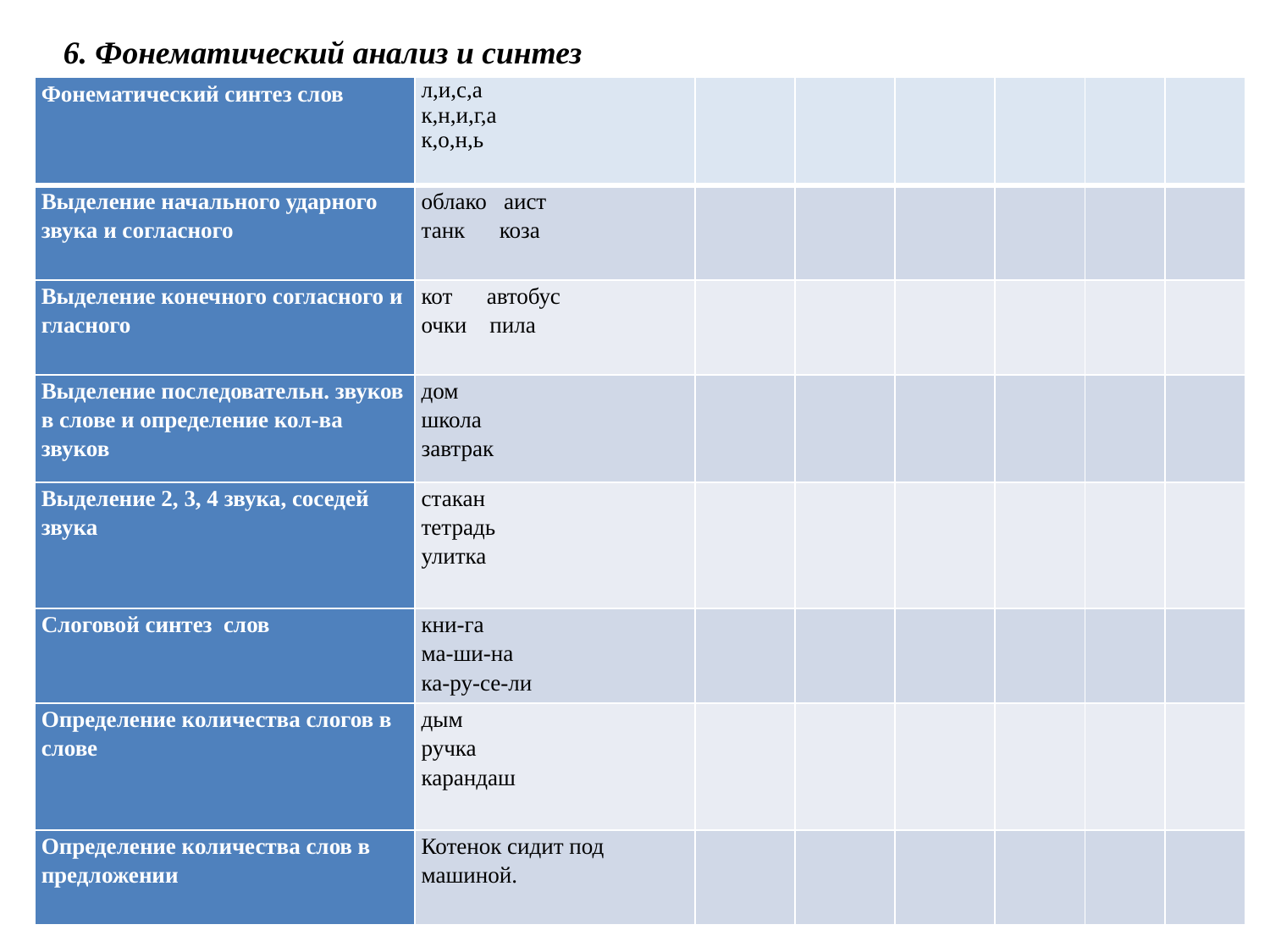

6. Фонематический анализ и синтез
| Фонематический синтез слов | л,и,с,а к,н,и,г,а к,о,н,ь |  |  |  |  |  |  |
| --- | --- | --- | --- | --- | --- | --- | --- |
| Выделение начального ударного звука и согласного | облако аист танк коза |  |  |  |  |  |  |
| Выделение конечного согласного и гласного | кот автобус очки пила |  |  |  |  |  |  |
| Выделение последовательн. звуков в слове и определение кол-ва звуков | дом школа завтрак |  |  |  |  |  |  |
| Выделение 2, 3, 4 звука, соседей звука | стакан тетрадь улитка |  |  |  |  |  |  |
| Слоговой синтез слов | кни-га ма-ши-на ка-ру-се-ли |  |  |  |  |  |  |
| Определение количества слогов в слове | дым ручка карандаш |  |  |  |  |  |  |
| Определение количества слов в предложении | Котенок сидит под машиной. |  |  |  |  |  |  |